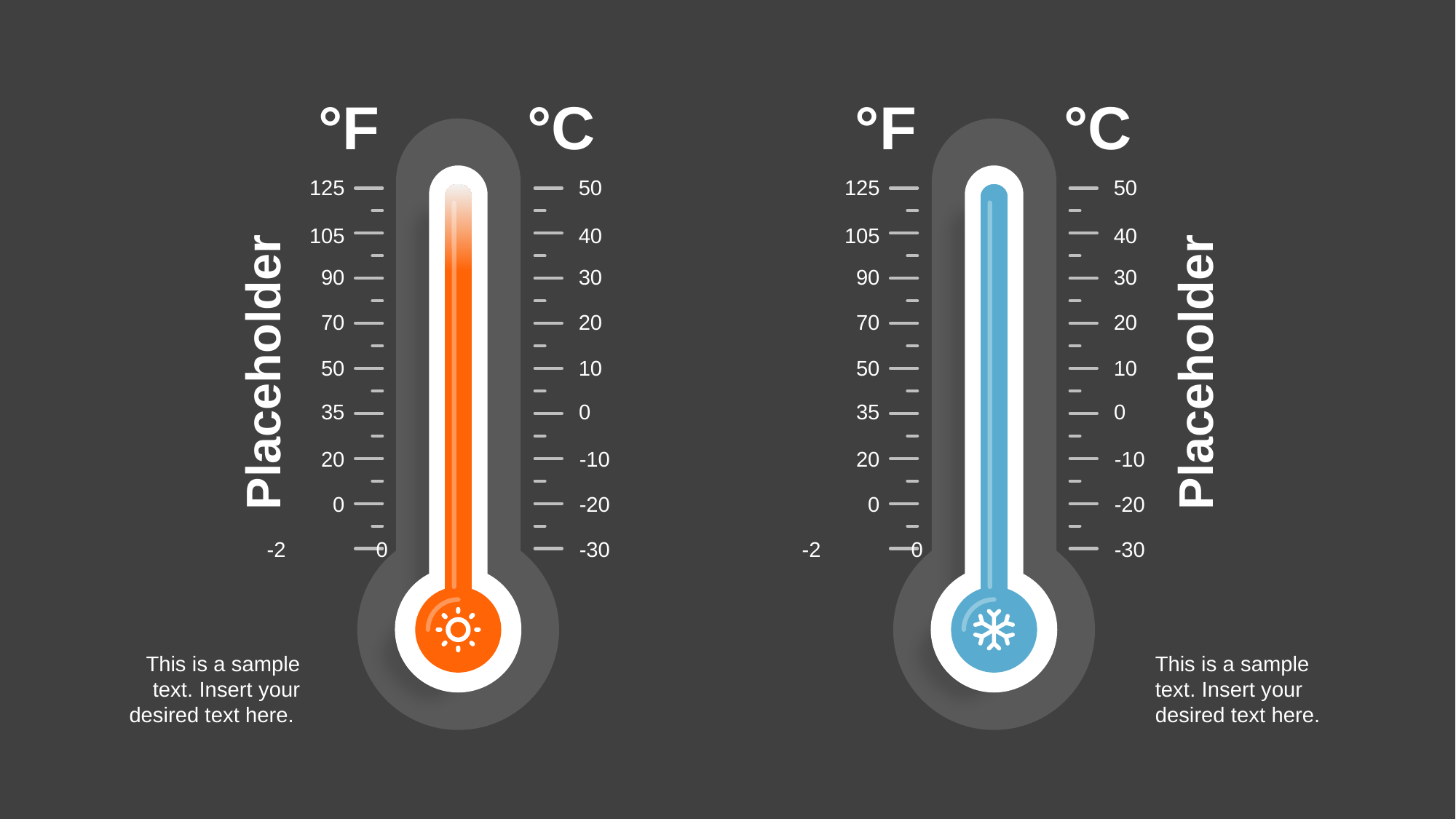

°F
°C
°F
°C

125
50
125
50

105
40
105
40
90
30
90
30
70
20
70
20
Placeholder
Placeholder
50
10
50
10
35
0
35
0
20
-10
20
-10
0
-20
0
-20

-2	0
-30
-2	0
-30

This is a sample text. Insert your desired text here.
This is a sample text. Insert your desired text here.